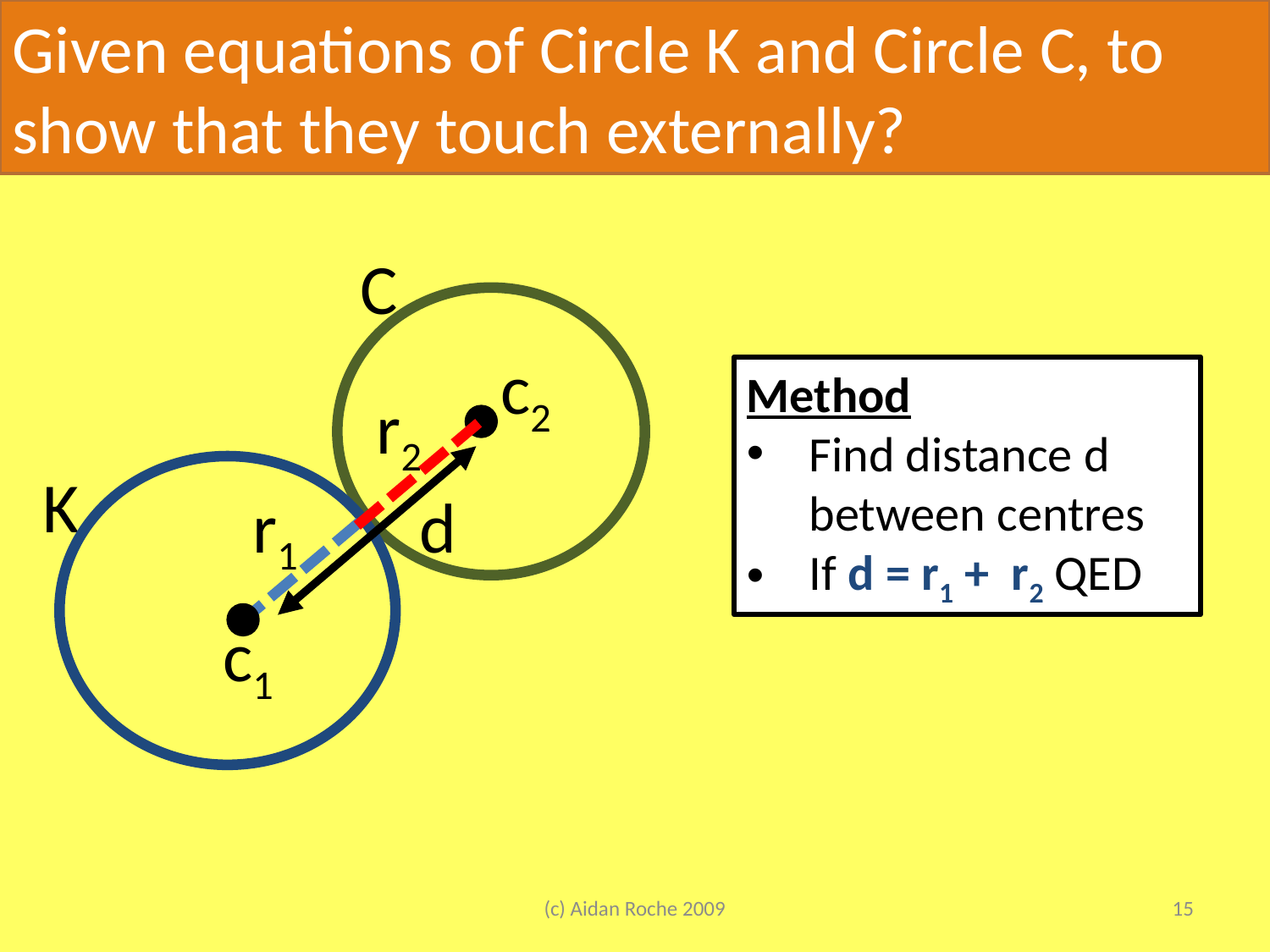

Given equations of Circle K and Circle C, to show that they touch externally?
C

c2
Method
Find distance d between centres
If d = r1 +  r2 QED
r2

K

r1
d
c1

(c) Aidan Roche 2009
15